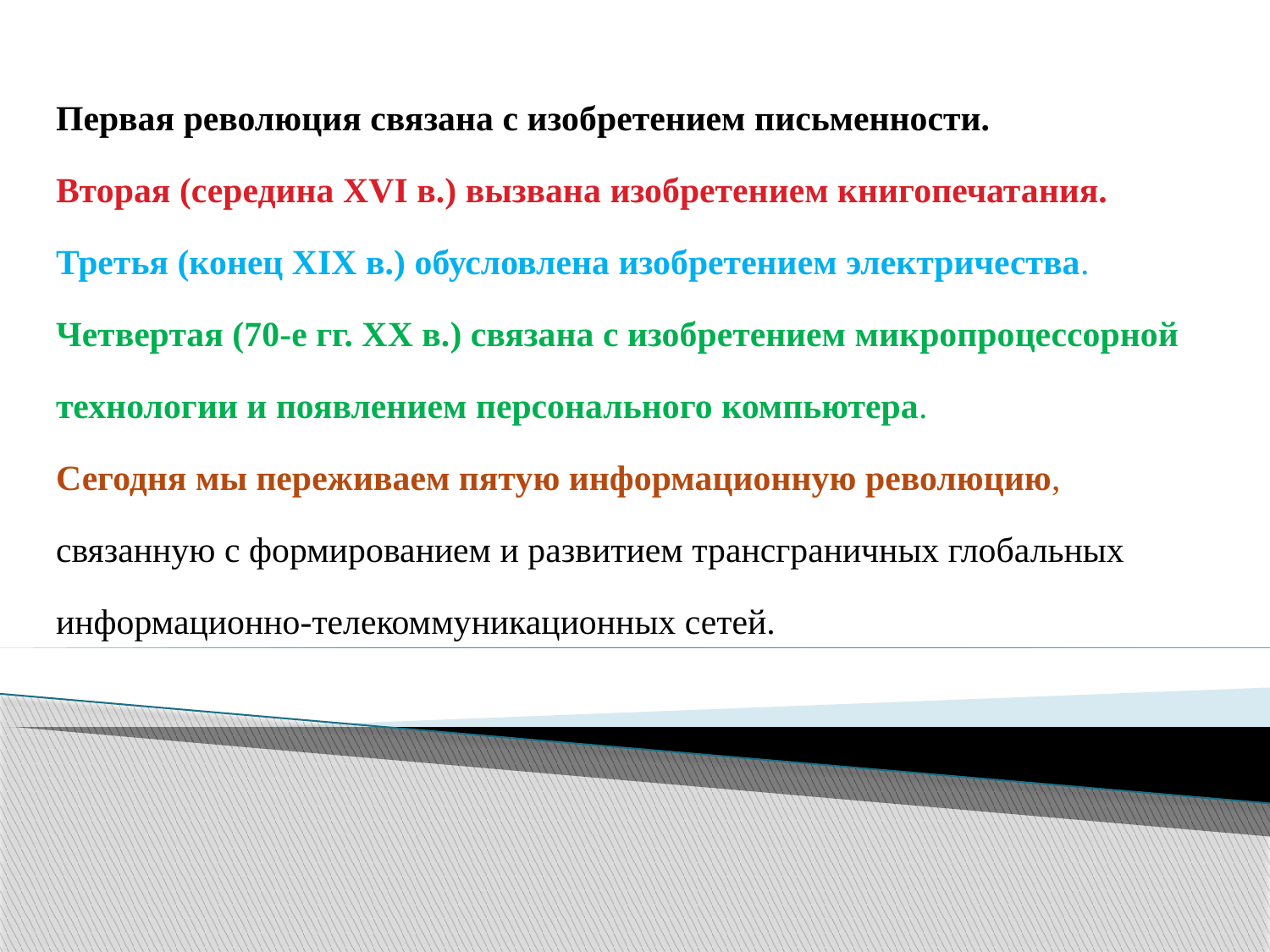

Первая революция связана с изобретением письменности.
Вторая (середина XVI в.) вызвана изобретением книгопечатания.
Третья (конец XIX в.) обусловлена изобретением электричества.
Четвертая (70-е гг. XX в.) связана с изобретением микропроцессорной технологии и появлением персонального компьютера.
Сегодня мы переживаем пятую информационную революцию,
связанную с формированием и развитием трансграничных глобальных информационно-телекоммуникационных сетей.